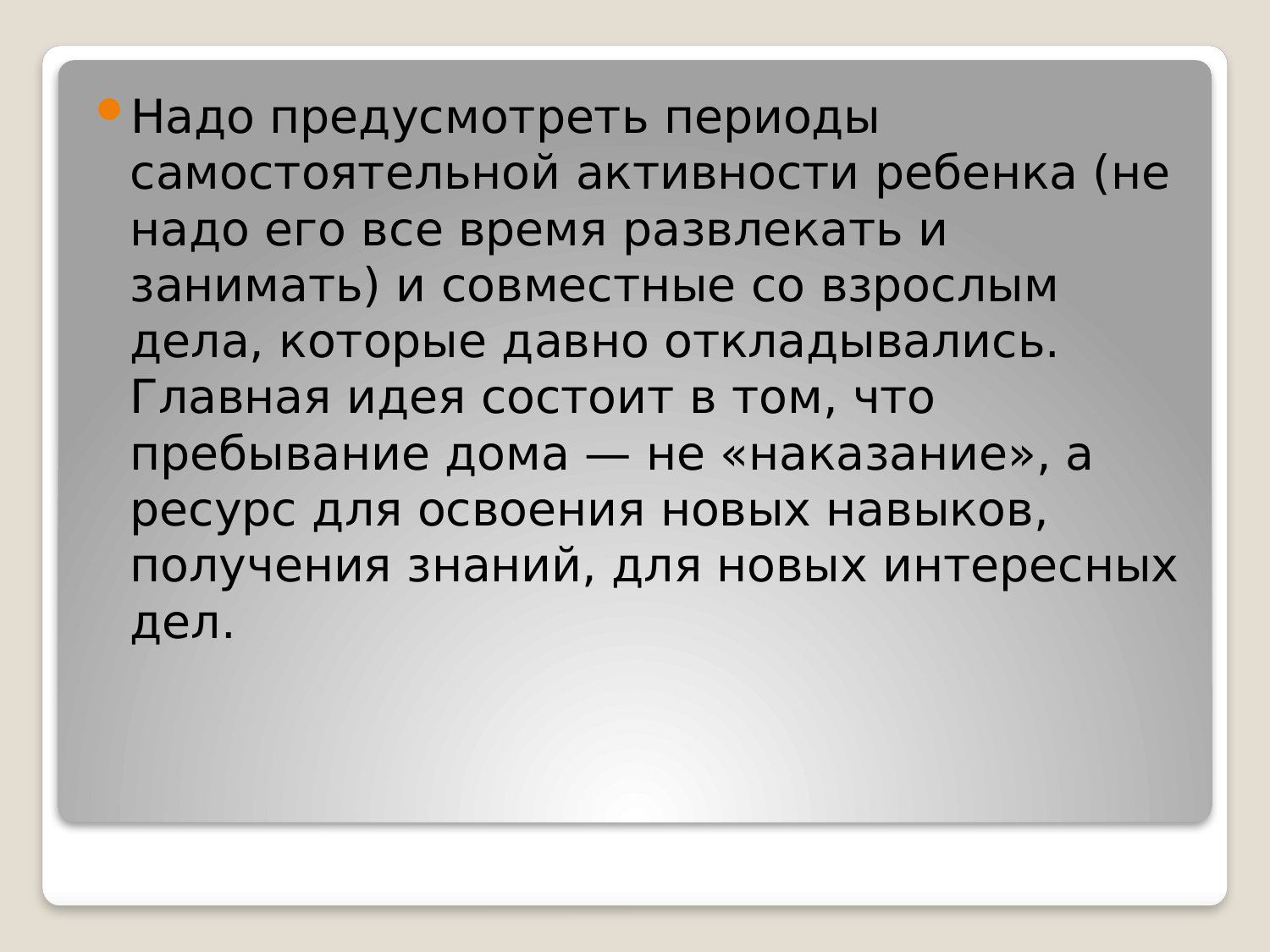

Надо предусмотреть периоды самостоятельной активности ребенка (не надо его все время развлекать и занимать) и совместные со взрослым дела, которые давно откладывались. Главная идея состоит в том, что пребывание дома — не «наказание», а ресурс для освоения новых навыков, получения знаний, для новых интересных дел.

#